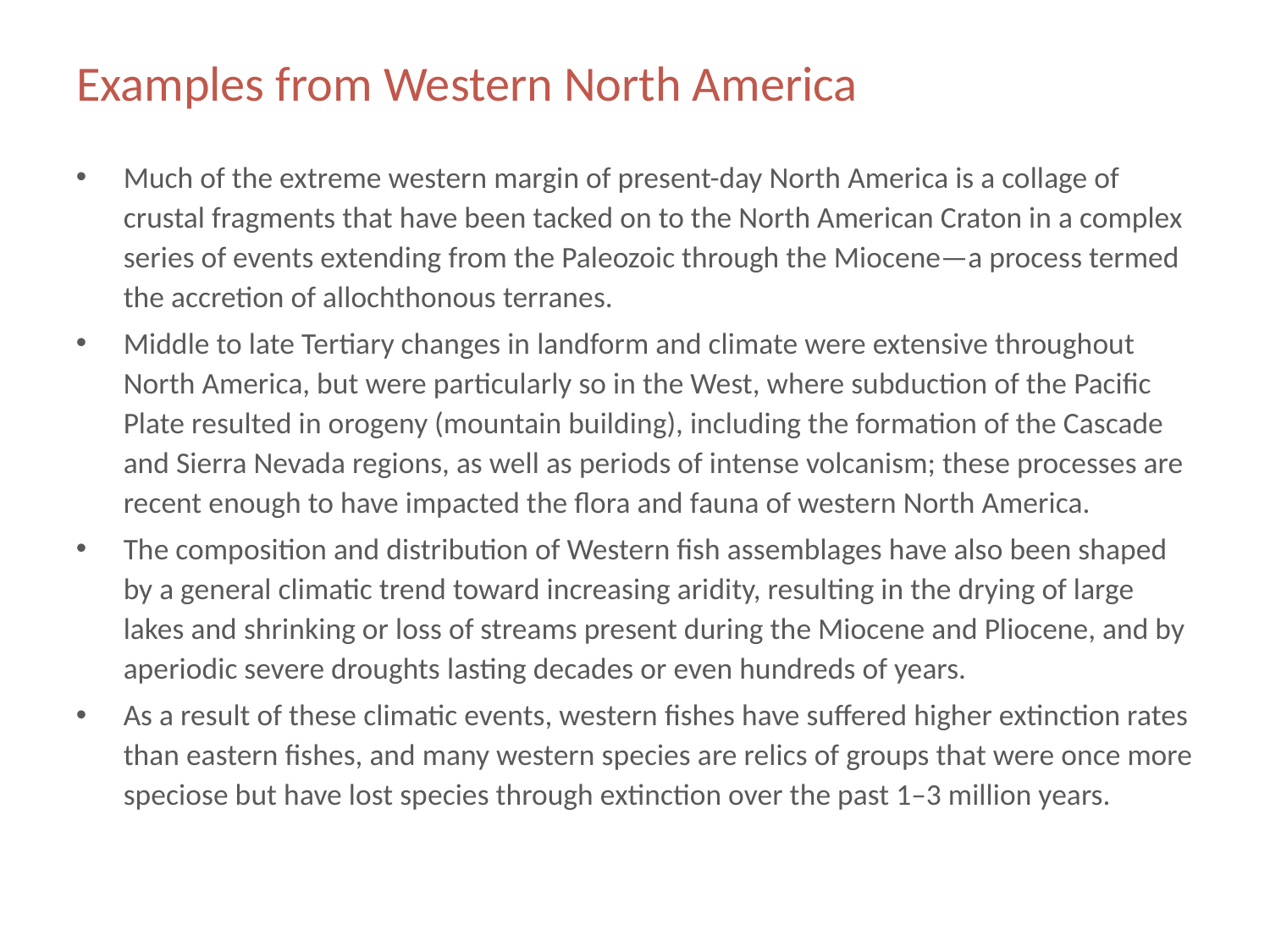

# Examples from Western North America
Much of the extreme western margin of present-day North America is a collage of crustal fragments that have been tacked on to the North American Craton in a complex series of events extending from the Paleozoic through the Miocene—a process termed the accretion of allochthonous terranes.
Middle to late Tertiary changes in landform and climate were extensive throughout North America, but were particularly so in the West, where subduction of the Pacific Plate resulted in orogeny (mountain building), including the formation of the Cascade and Sierra Nevada regions, as well as periods of intense volcanism; these processes are recent enough to have impacted the flora and fauna of western North America.
The composition and distribution of Western fish assemblages have also been shaped by a general climatic trend toward increasing aridity, resulting in the drying of large lakes and shrinking or loss of streams present during the Miocene and Pliocene, and by aperiodic severe droughts lasting decades or even hundreds of years.
As a result of these climatic events, western fishes have suffered higher extinction rates than eastern fishes, and many western species are relics of groups that were once more speciose but have lost species through extinction over the past 1–3 million years.